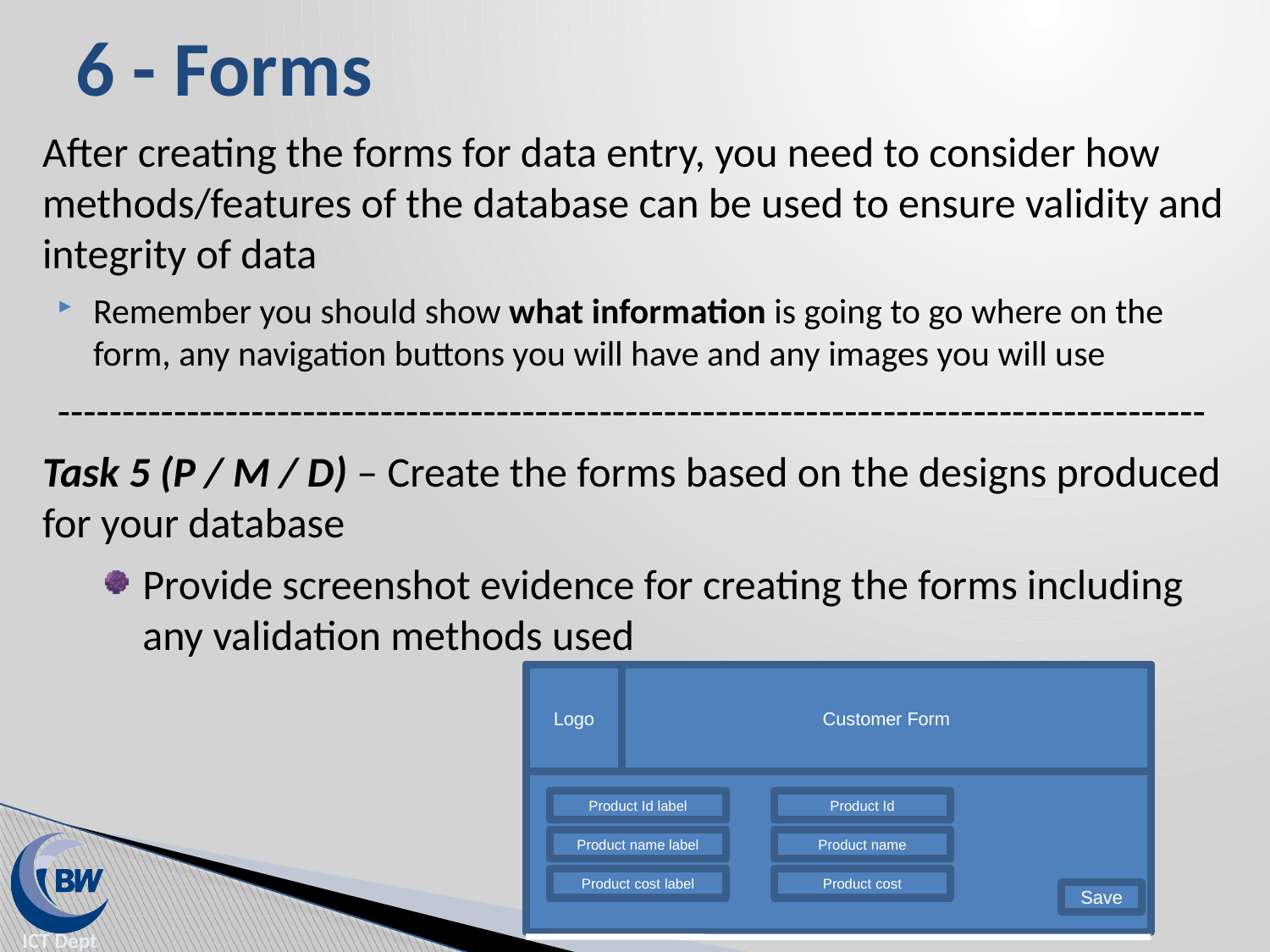

# 6 - Forms
After creating the forms for data entry, you need to consider how methods/features of the database can be used to ensure validity and integrity of data
Remember you should show what information is going to go where on the form, any navigation buttons you will have and any images you will use
-----------------------------------------------------------------------------------------
Task 5 (P / M / D) – Create the forms based on the designs produced for your database
Provide screenshot evidence for creating the forms including any validation methods used

Logo
Customer Form
Product Id label
Product Id
Product name label
Product name
Product cost label
Product cost
Save